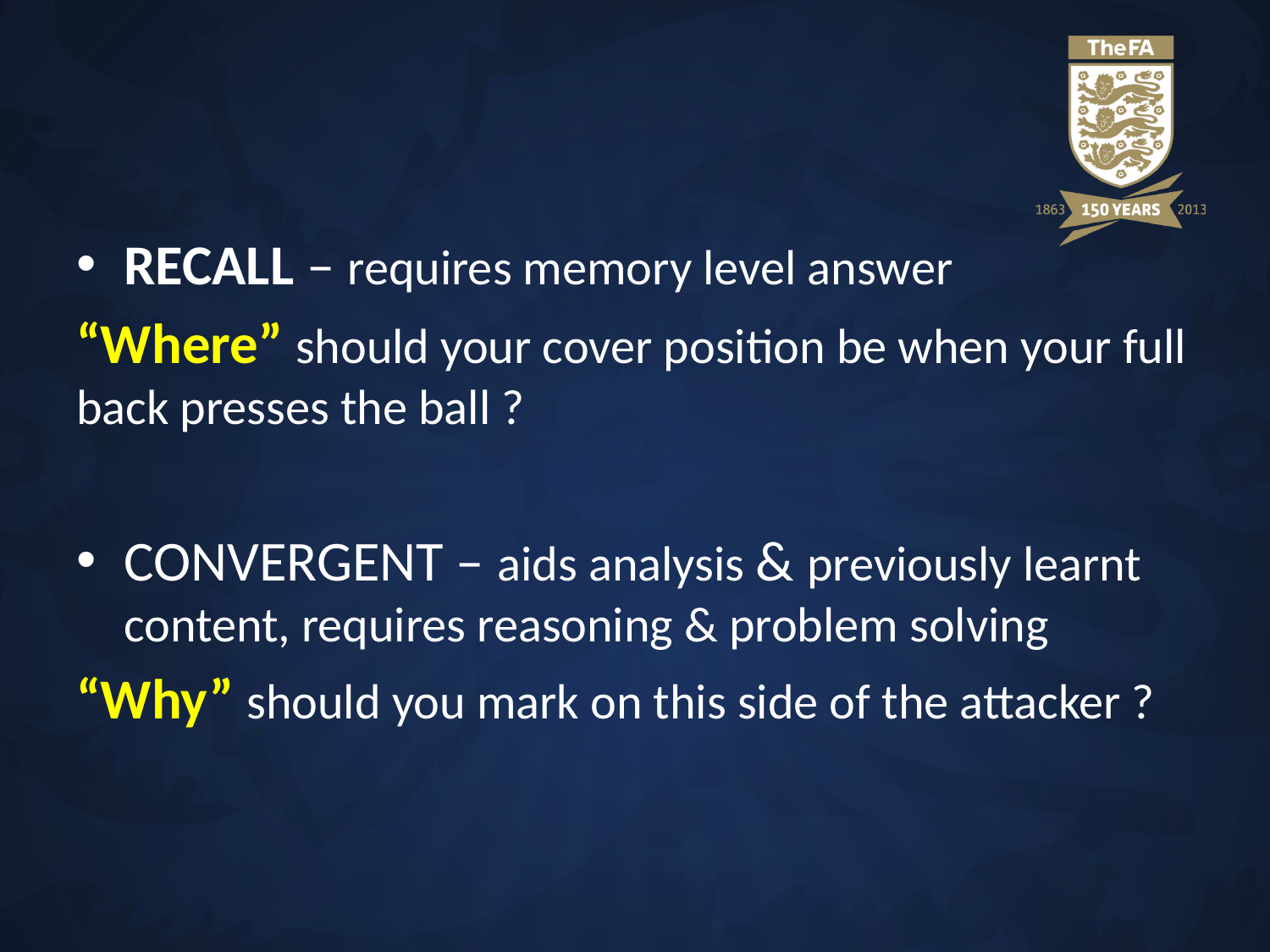

#
RECALL – requires memory level answer
“Where” should your cover position be when your full back presses the ball ?

CONVERGENT – aids analysis & previously learnt content, requires reasoning & problem solving
“Why” should you mark on this side of the attacker ?